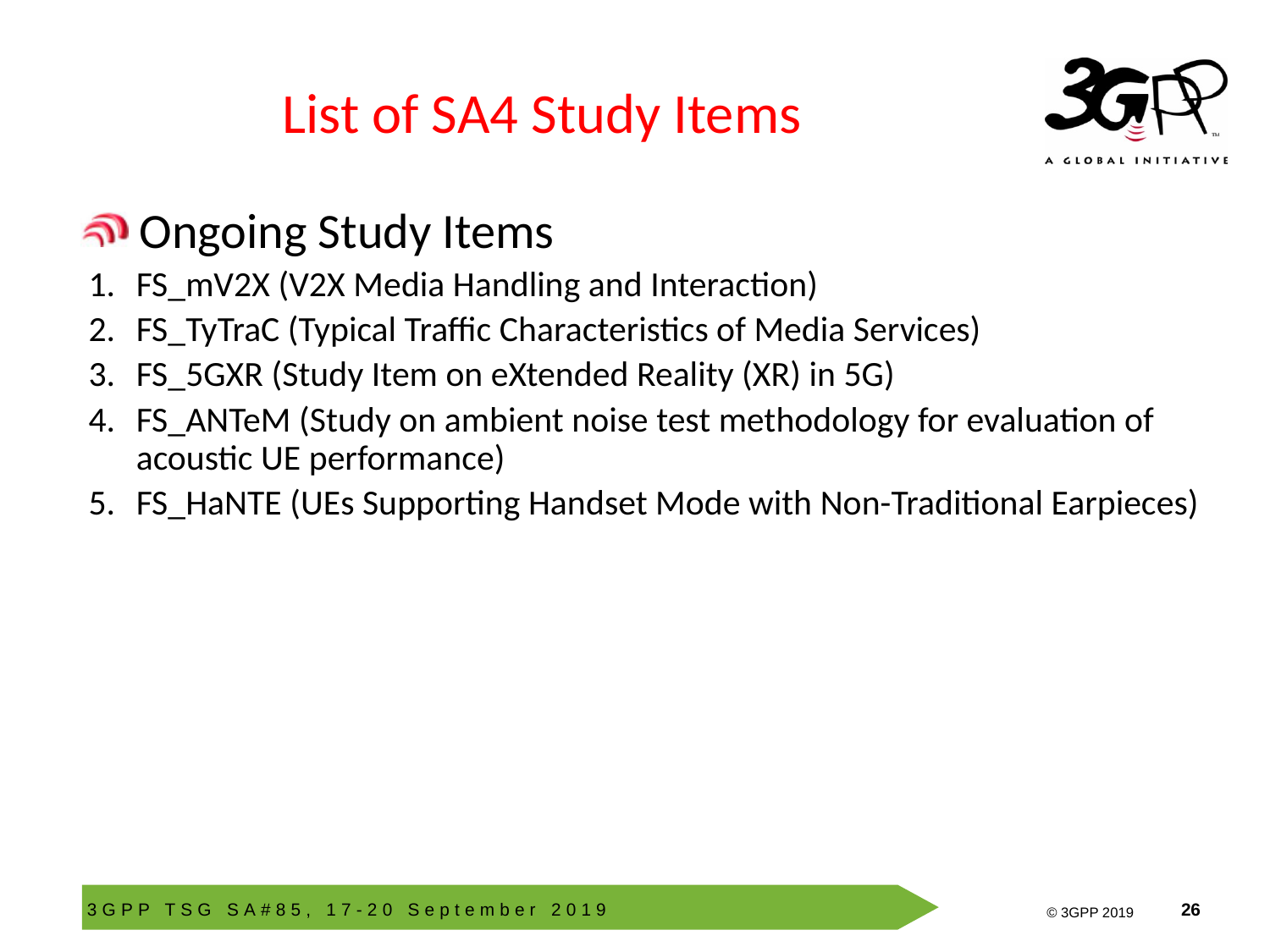

# List of SA4 Study Items
 Ongoing Study Items
FS_mV2X (V2X Media Handling and Interaction)
FS_TyTraC (Typical Traffic Characteristics of Media Services)
FS_5GXR (Study Item on eXtended Reality (XR) in 5G)
FS_ANTeM (Study on ambient noise test methodology for evaluation of acoustic UE performance)
FS_HaNTE (UEs Supporting Handset Mode with Non-Traditional Earpieces)